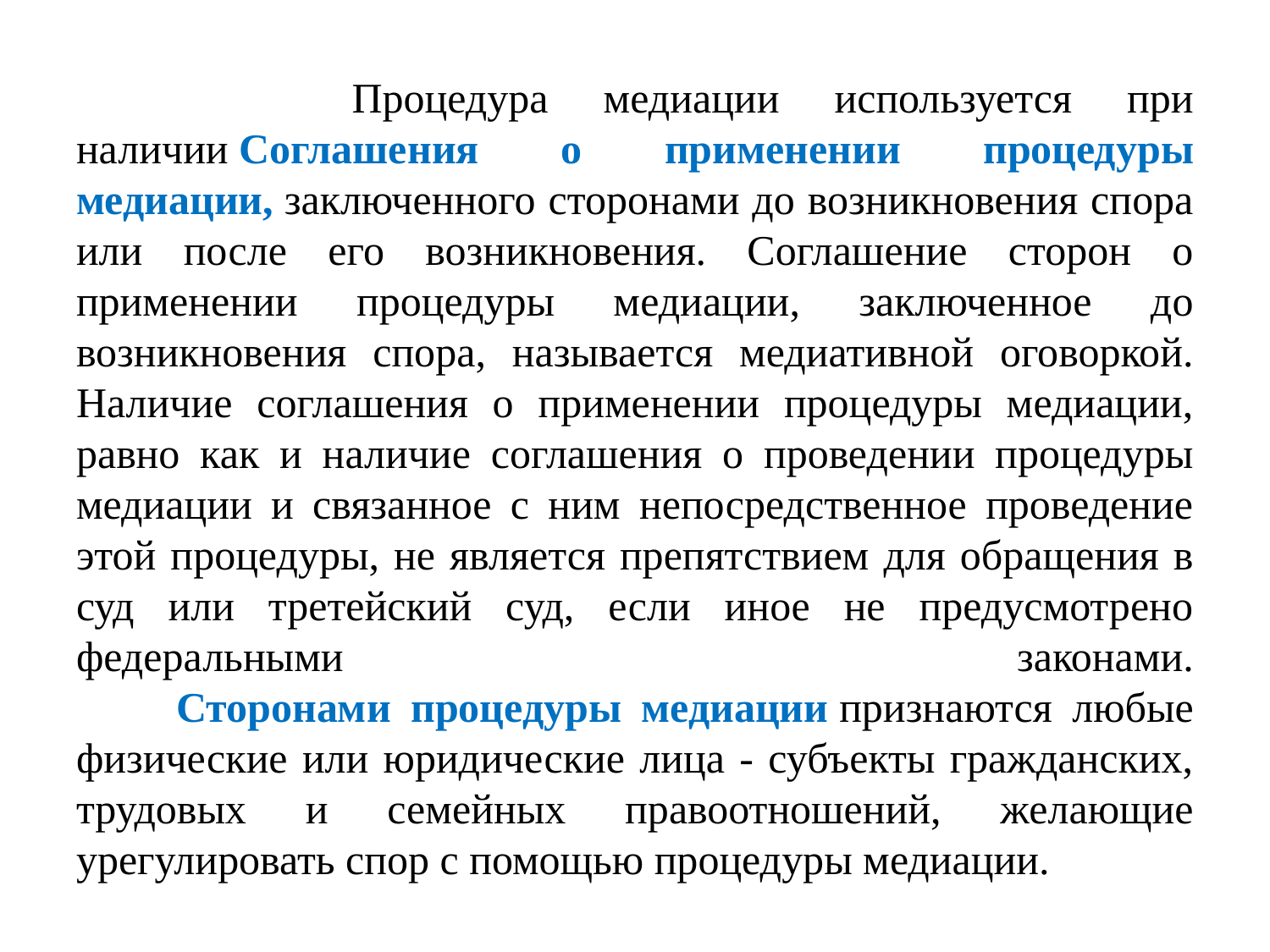

# Процедура медиации используется при наличии Соглашения о применении процедуры медиации, заключенного сторонами до возникновения спора или после его возникновения. Соглашение сторон о применении процедуры медиации, заключенное до возникновения спора, называется медиативной оговоркой. Наличие соглашения о применении процедуры медиации, равно как и наличие соглашения о проведении процедуры медиации и связанное с ним непосредственное проведение этой процедуры, не является препятствием для обращения в суд или третейский суд, если иное не предусмотрено федеральными законами. Сторонами процедуры медиации признаются любые физические или юридические лица - субъекты гражданских, трудовых и семейных правоотношений, желающие урегулировать спор с помощью процедуры медиации.